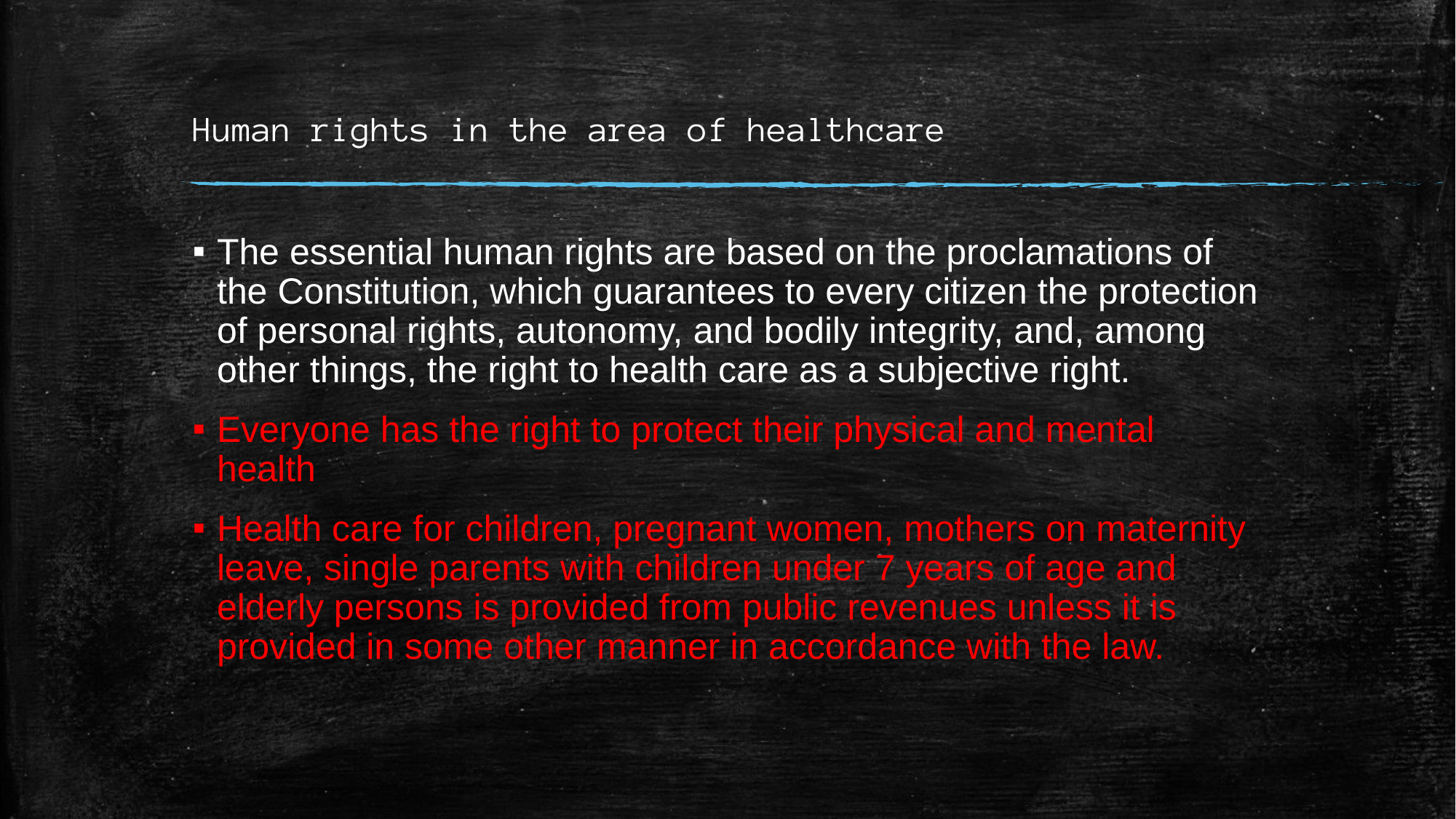

# Human rights in the area of healthcare
The essential human rights are based on the proclamations of the Constitution, which guarantees to every citizen the protection of personal rights, autonomy, and bodily integrity, and, among other things, the right to health care as a subjective right.
Everyone has the right to protect their physical and mental health
Health care for children, pregnant women, mothers on maternity leave, single parents with children under 7 years of age and elderly persons is provided from public revenues unless it is provided in some other manner in accordance with the law.